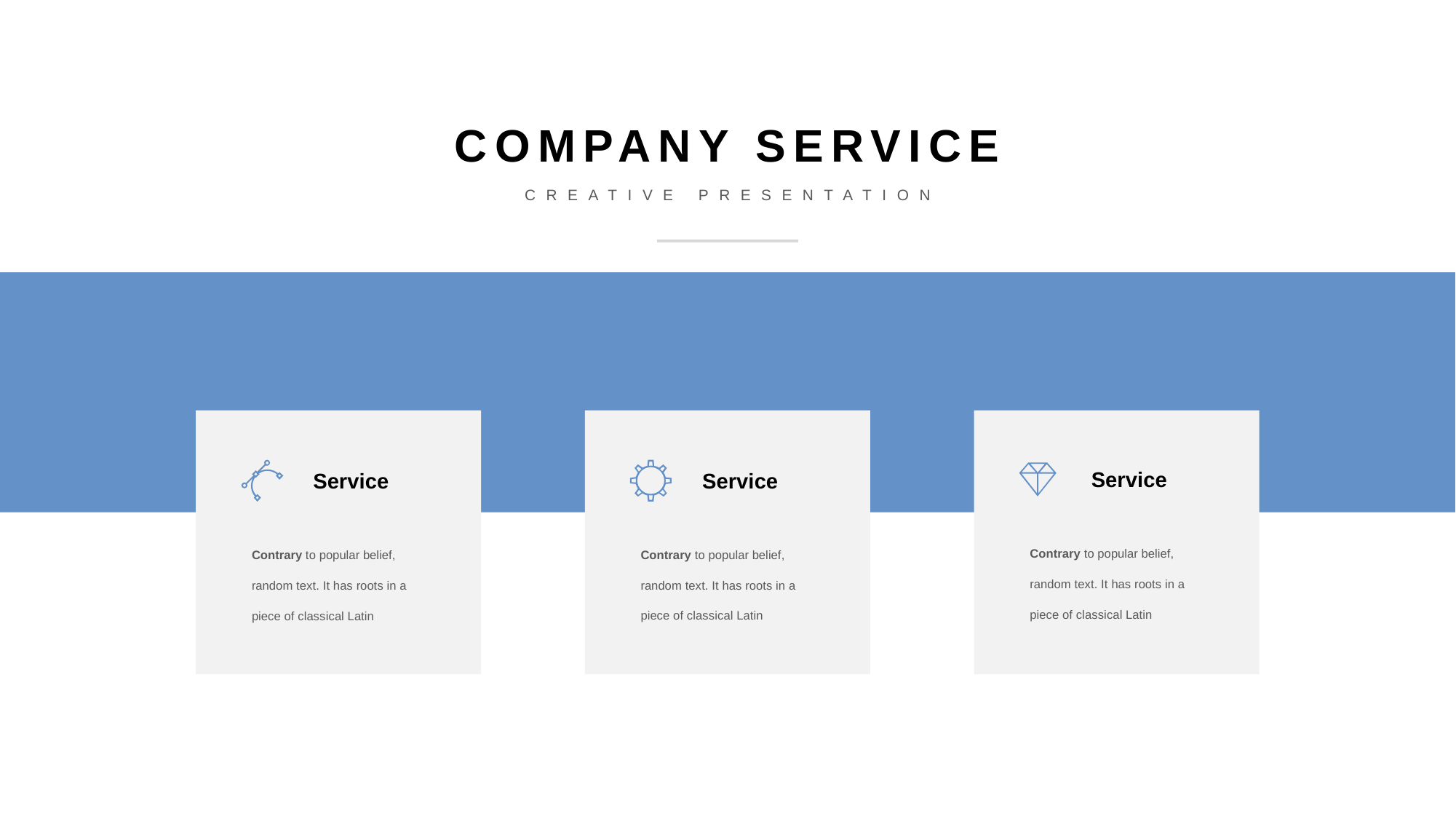

COMPANY SERVICE
CREATIVE PRESENTATION

Service
Contrary to popular belief, random text. It has roots in a piece of classical Latin

Service
Contrary to popular belief, random text. It has roots in a piece of classical Latin

Service

Contrary to popular belief, random text. It has roots in a piece of classical Latin